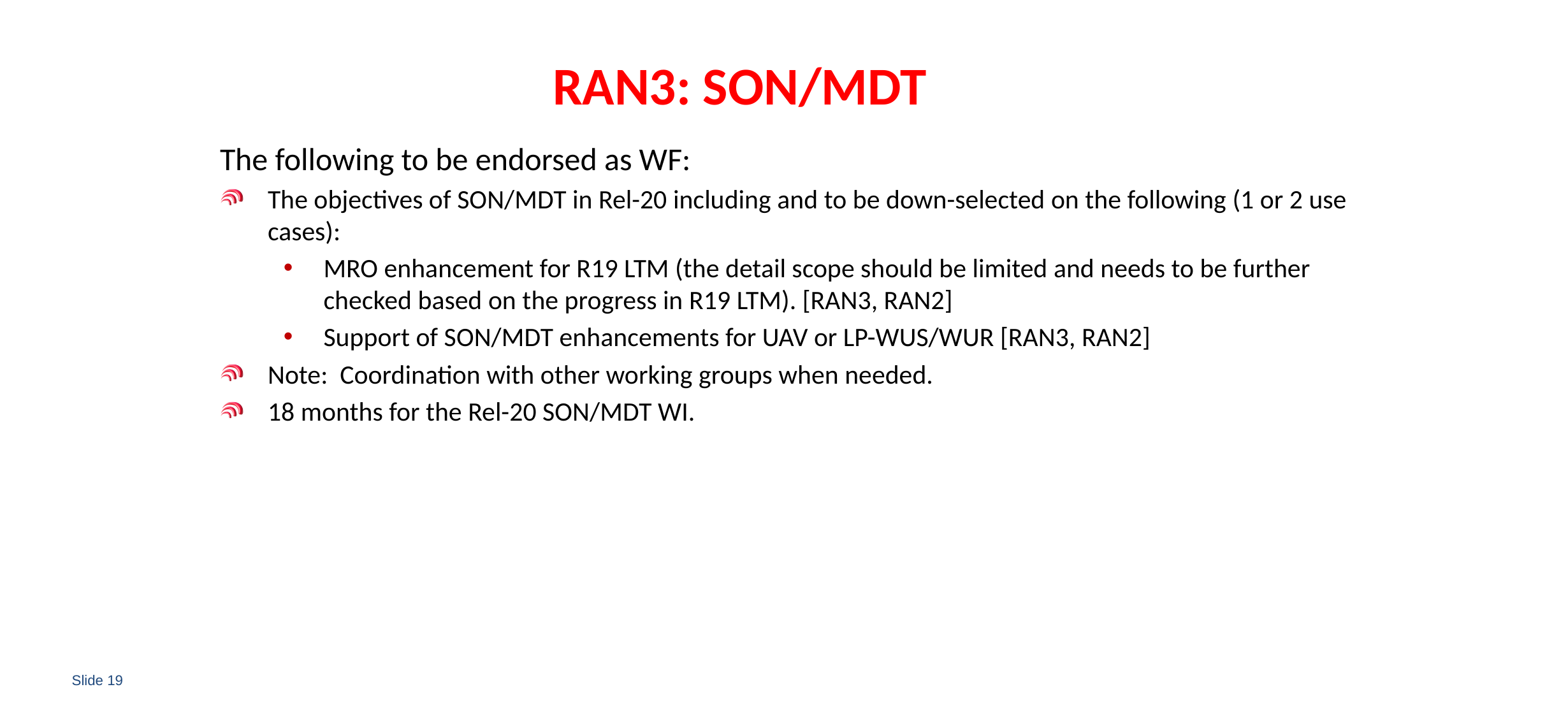

# RAN3: SON/MDT
The following to be endorsed as WF:
The objectives of SON/MDT in Rel-20 including and to be down-selected on the following (1 or 2 use cases):
MRO enhancement for R19 LTM (the detail scope should be limited and needs to be further checked based on the progress in R19 LTM). [RAN3, RAN2]
Support of SON/MDT enhancements for UAV or LP-WUS/WUR [RAN3, RAN2]
Note:  Coordination with other working groups when needed.
18 months for the Rel-20 SON/MDT WI.
19